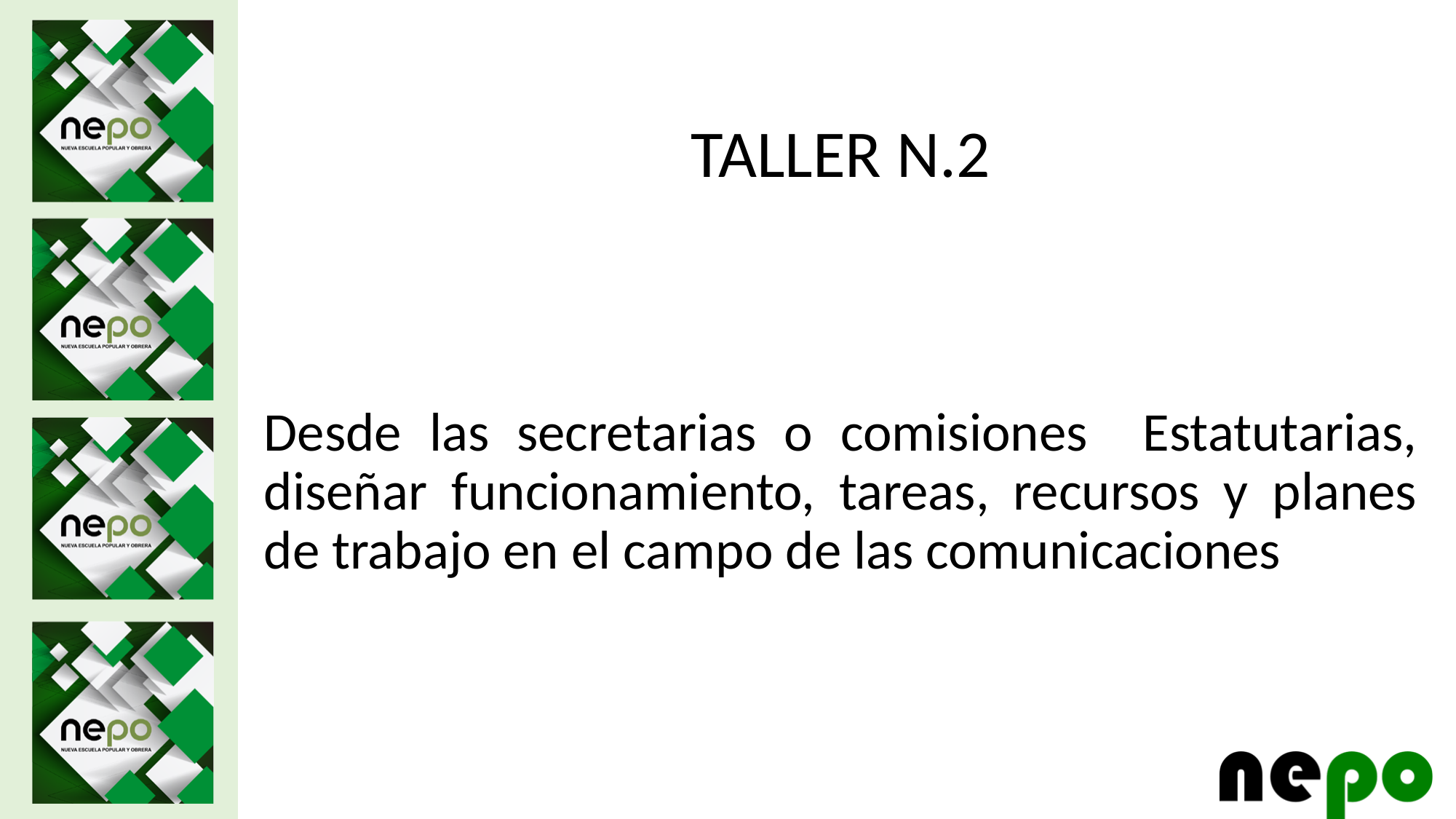

# TALLER N.2

Desde las secretarias o comisiones  Estatutarias, diseñar funcionamiento, tareas, recursos y planes de trabajo en el campo de las comunicaciones